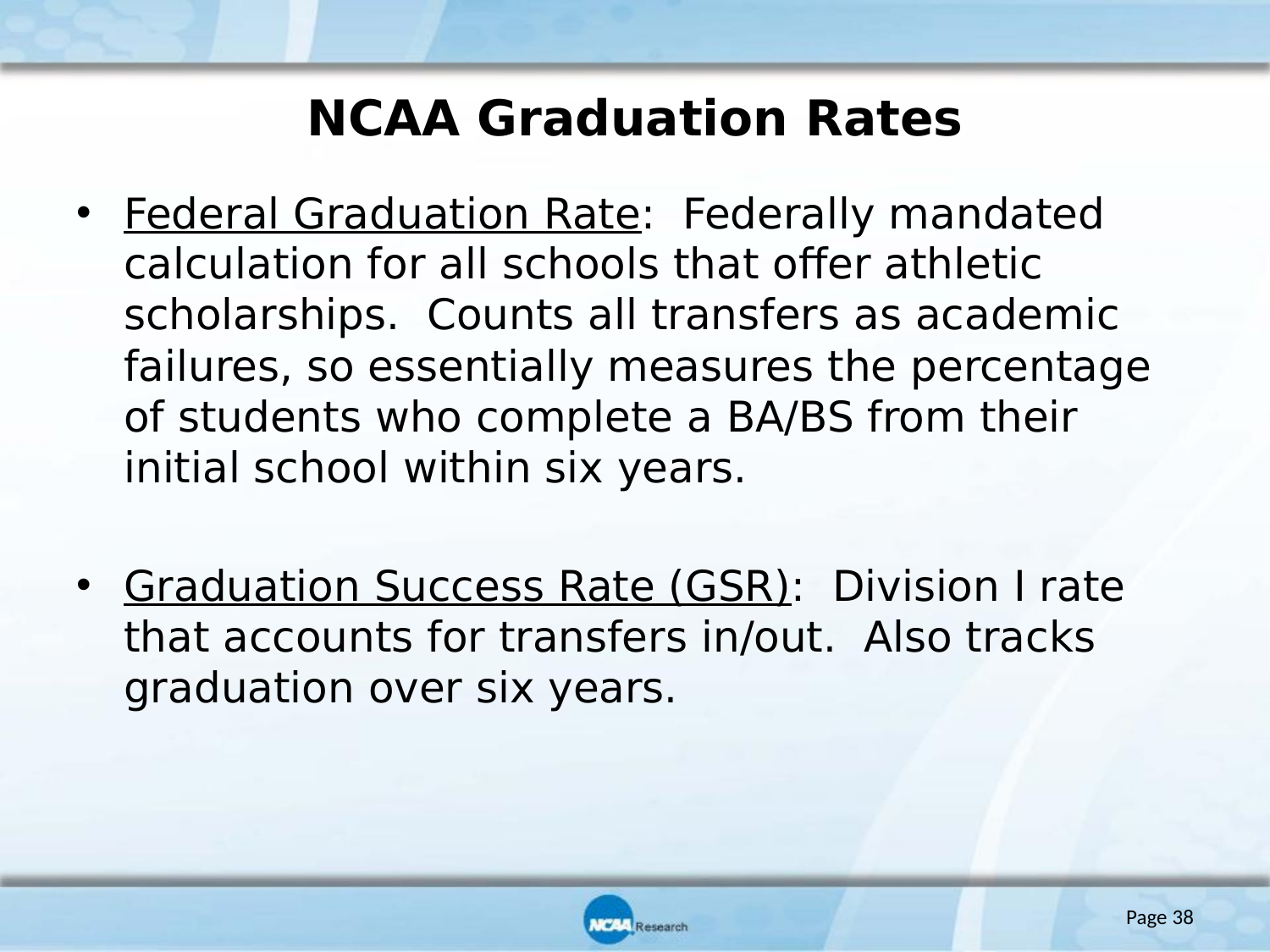

# NCAA Graduation Rates
Federal Graduation Rate:  Federally mandated calculation for all schools that offer athletic scholarships.  Counts all transfers as academic failures, so essentially measures the percentage of students who complete a BA/BS from their initial school within six years.

Graduation Success Rate (GSR):  Division I rate that accounts for transfers in/out.  Also tracks graduation over six years.
Page 38